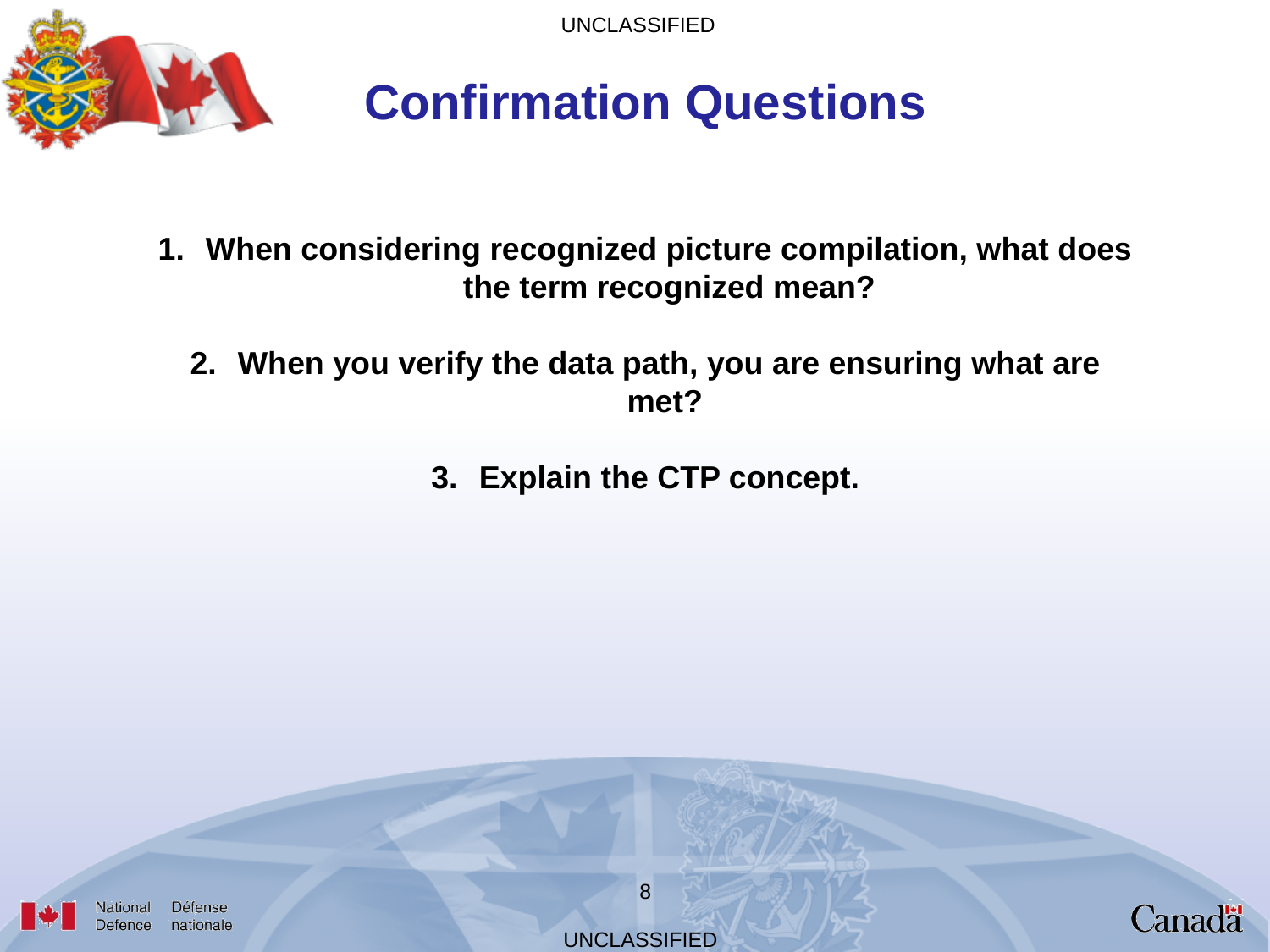

Confirmation Questions
When considering recognized picture compilation, what does the term recognized mean?

When you verify the data path, you are ensuring what are met?

Explain the CTP concept.